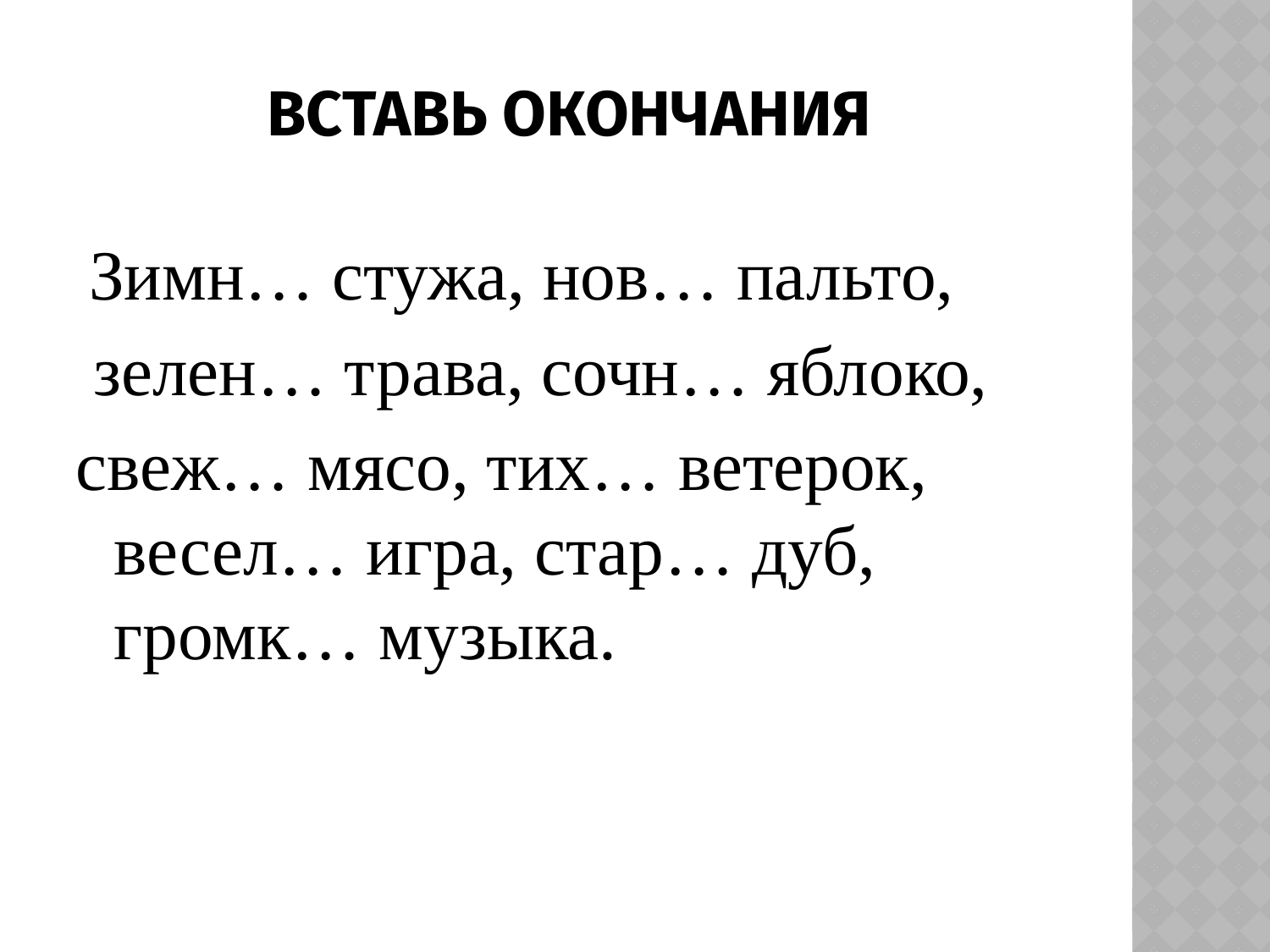

# Вставь окончания
 Зимн… стужа, нов… пальто,
 зелен… трава, сочн… яблоко,
свеж… мясо, тих… ветерок, весел… игра, стар… дуб, громк… музыка.